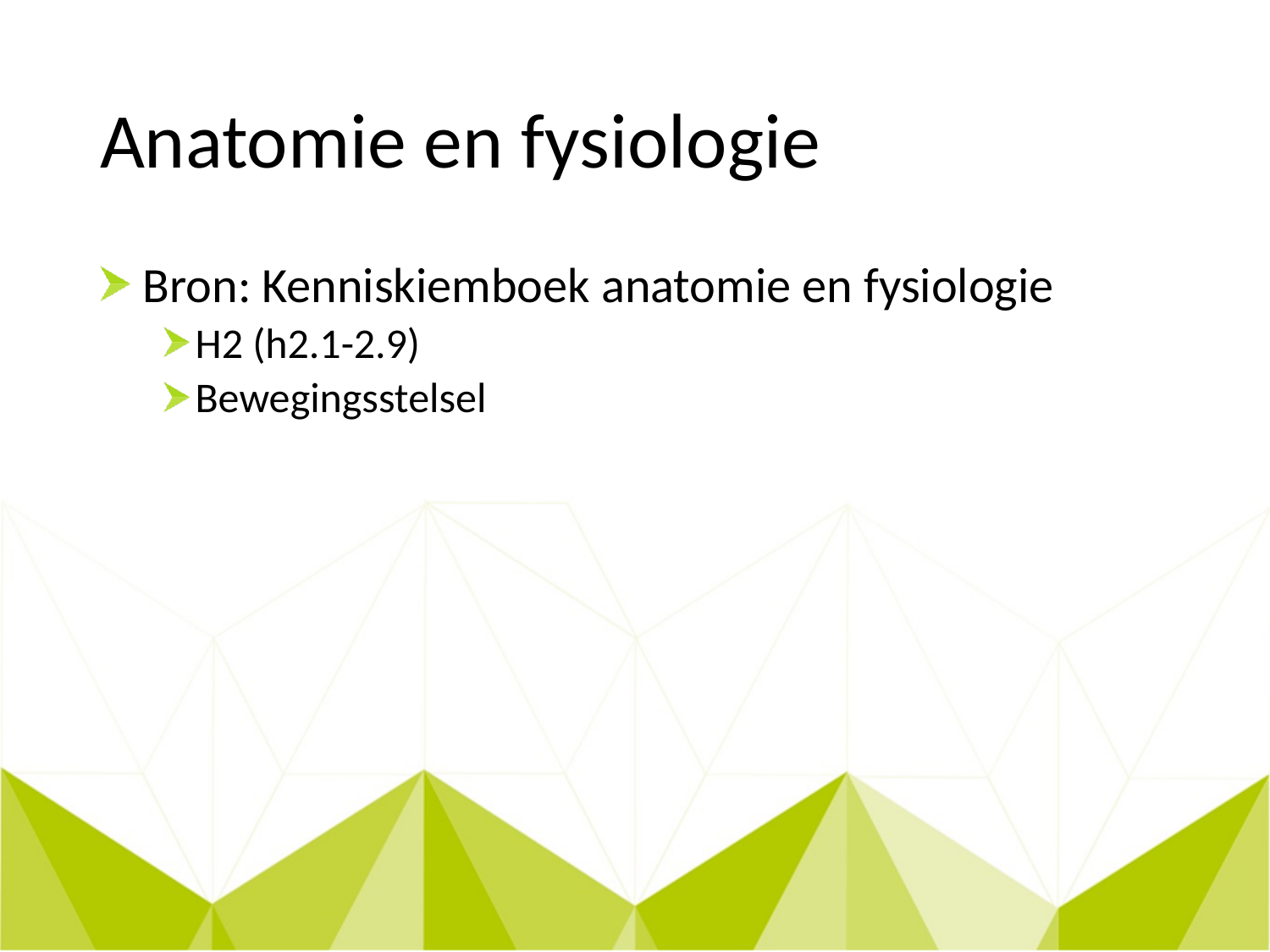

# Anatomie en fysiologie
 Bron: Kenniskiemboek anatomie en fysiologie
H2 (h2.1-2.9)
Bewegingsstelsel